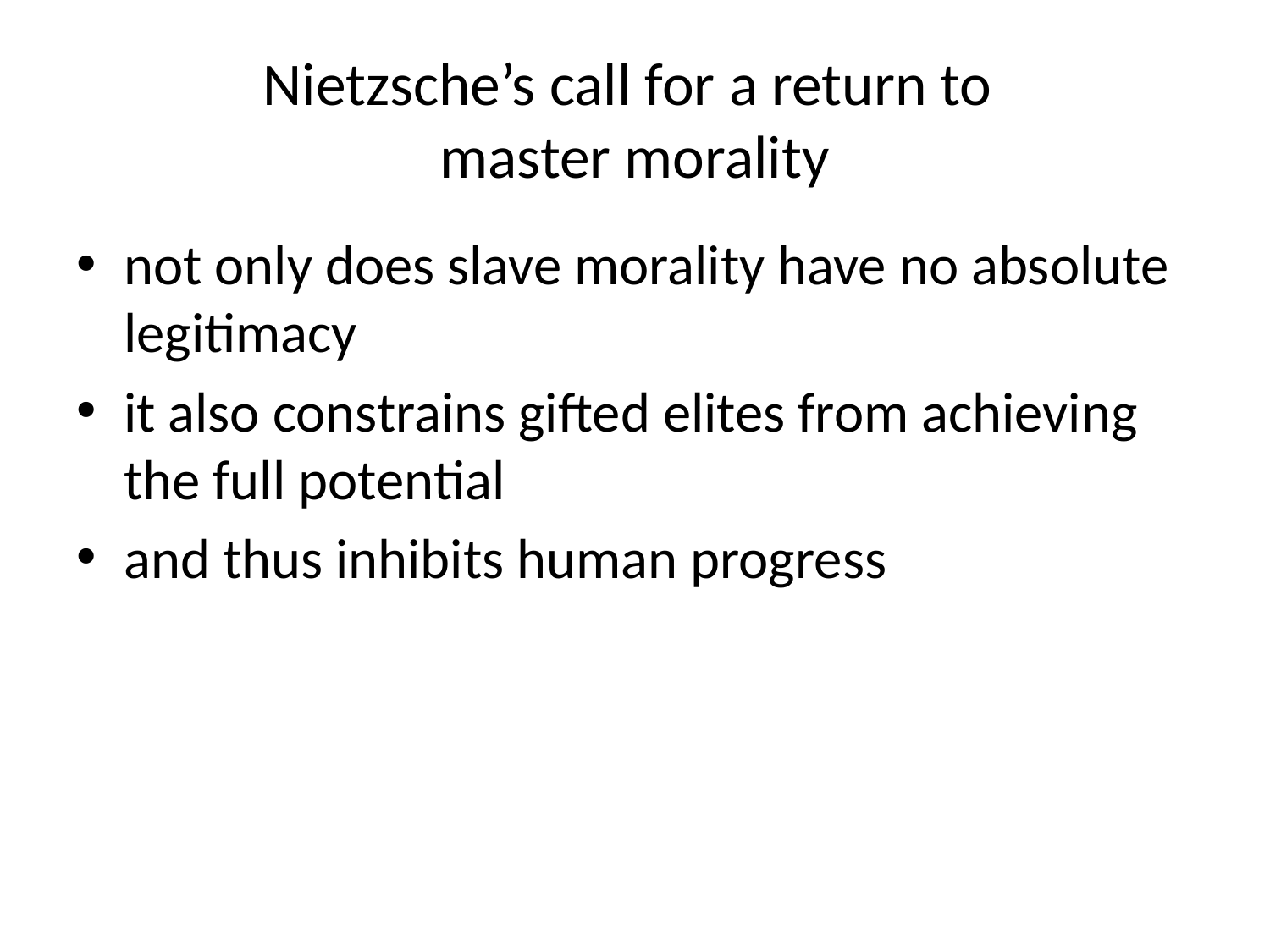

# Nietzsche’s call for a return to master morality
not only does slave morality have no absolute legitimacy
it also constrains gifted elites from achieving the full potential
and thus inhibits human progress